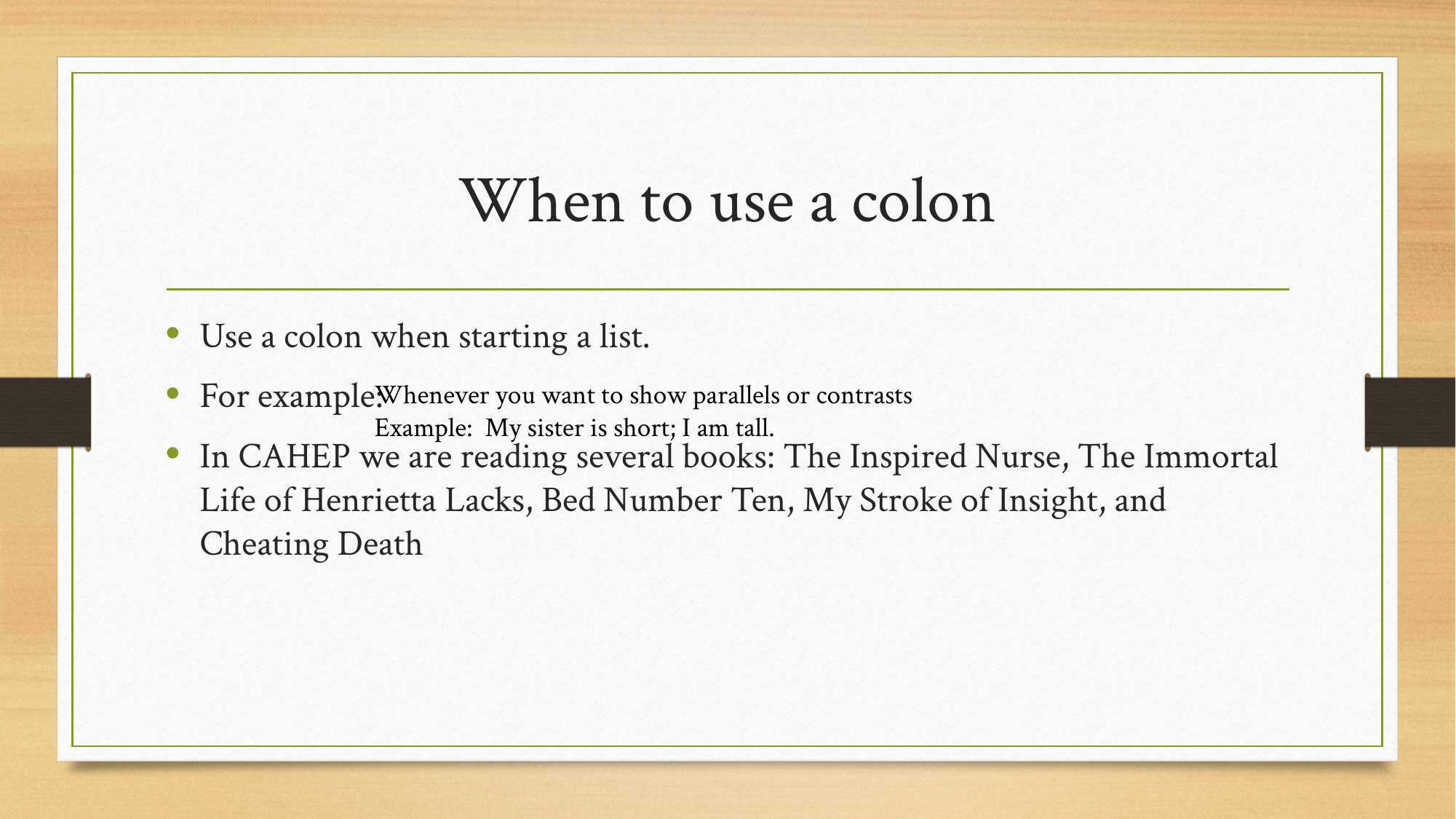

# When to use a colon
Use a colon when starting a list.
For example:
In CAHEP we are reading several books: The Inspired Nurse, The Immortal Life of Henrietta Lacks, Bed Number Ten, My Stroke of Insight, and Cheating Death
Whenever you want to show parallels or contrasts
Example:  My sister is short; I am tall.